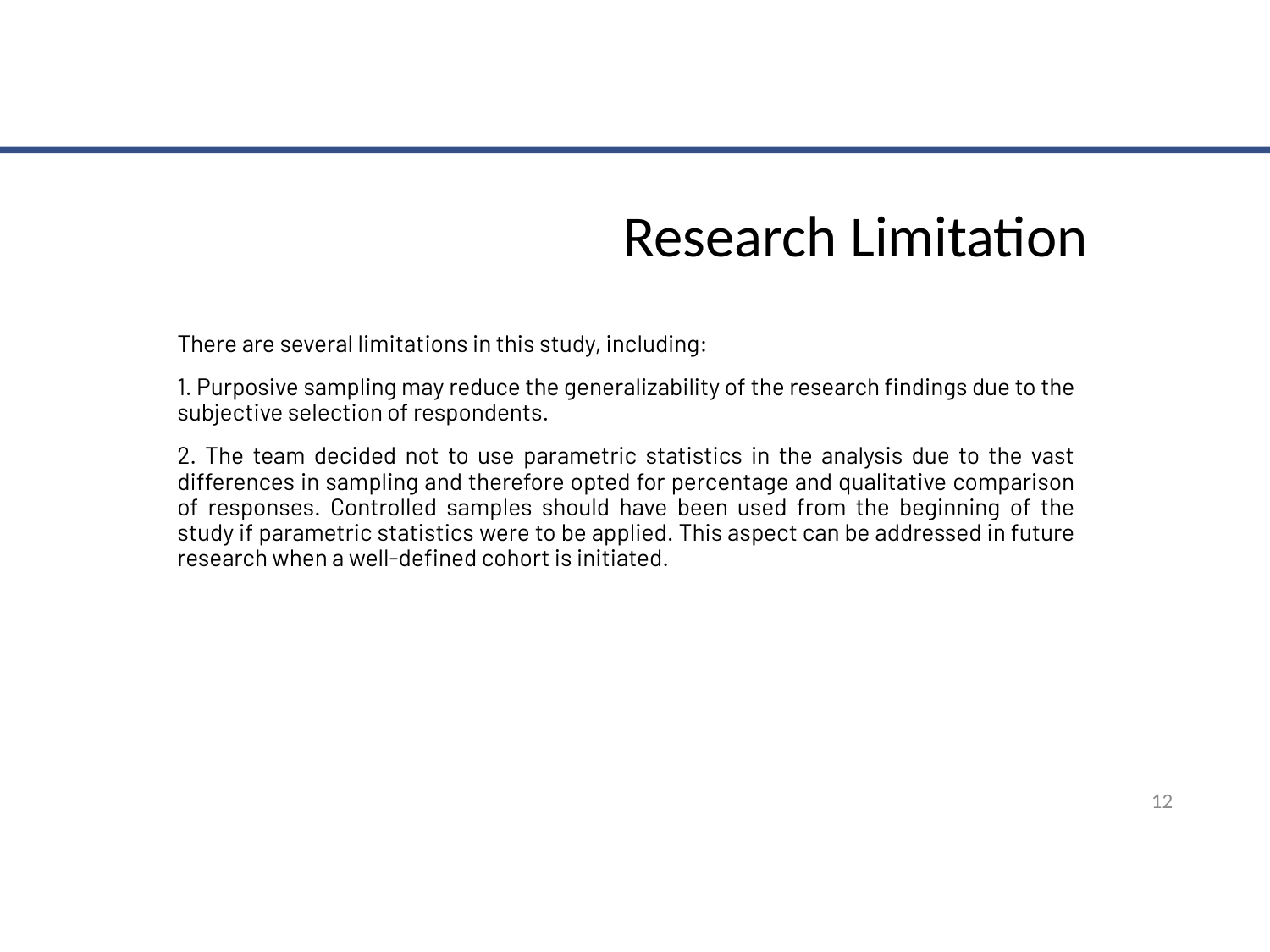

Research Limitation

There are several limitations in this study, including:
1. Purposive sampling may reduce the generalizability of the research findings due to the subjective selection of respondents.
2. The team decided not to use parametric statistics in the analysis due to the vast differences in sampling and therefore opted for percentage and qualitative comparison of responses. Controlled samples should have been used from the beginning of the study if parametric statistics were to be applied. This aspect can be addressed in future research when a well-defined cohort is initiated.

12